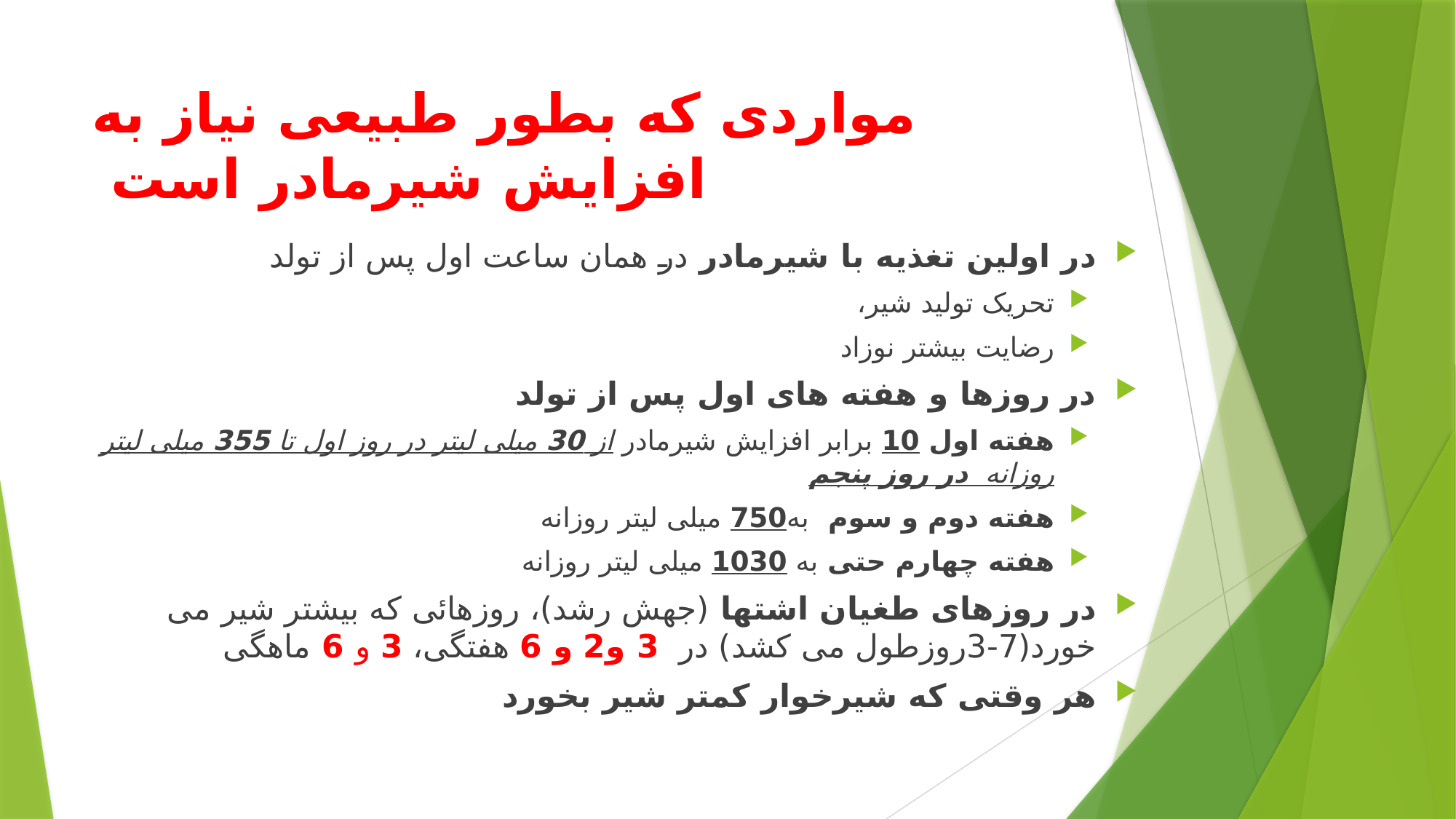

# مواردی که بطور طبیعی نياز به افزایش شیرمادر است
در اولین تغذیه با شیرمادر در همان ساعت اول پس از تولد
تحریک تولید شیر،
رضایت بیشتر نوزاد
در روزها و هفته های اول پس از تولد
هفته اول 10 برابر افزایش شیرمادر از 30 میلی لیتر در روز اول تا 355 میلی لیتر روزانه  در روز پنجم
هفته دوم و سوم  به750 میلی لیتر روزانه
هفته چهارم حتی به 1030 میلی لیتر روزانه
در روزهای طغیان اشتها (جهش رشد)، روزهائی که بیشتر شیر می خورد(7-3روزطول می کشد) در  3 و2 و 6 هفتگی، 3 و 6 ماهگی
هر وقتی که شیرخوار کمتر شیر بخورد